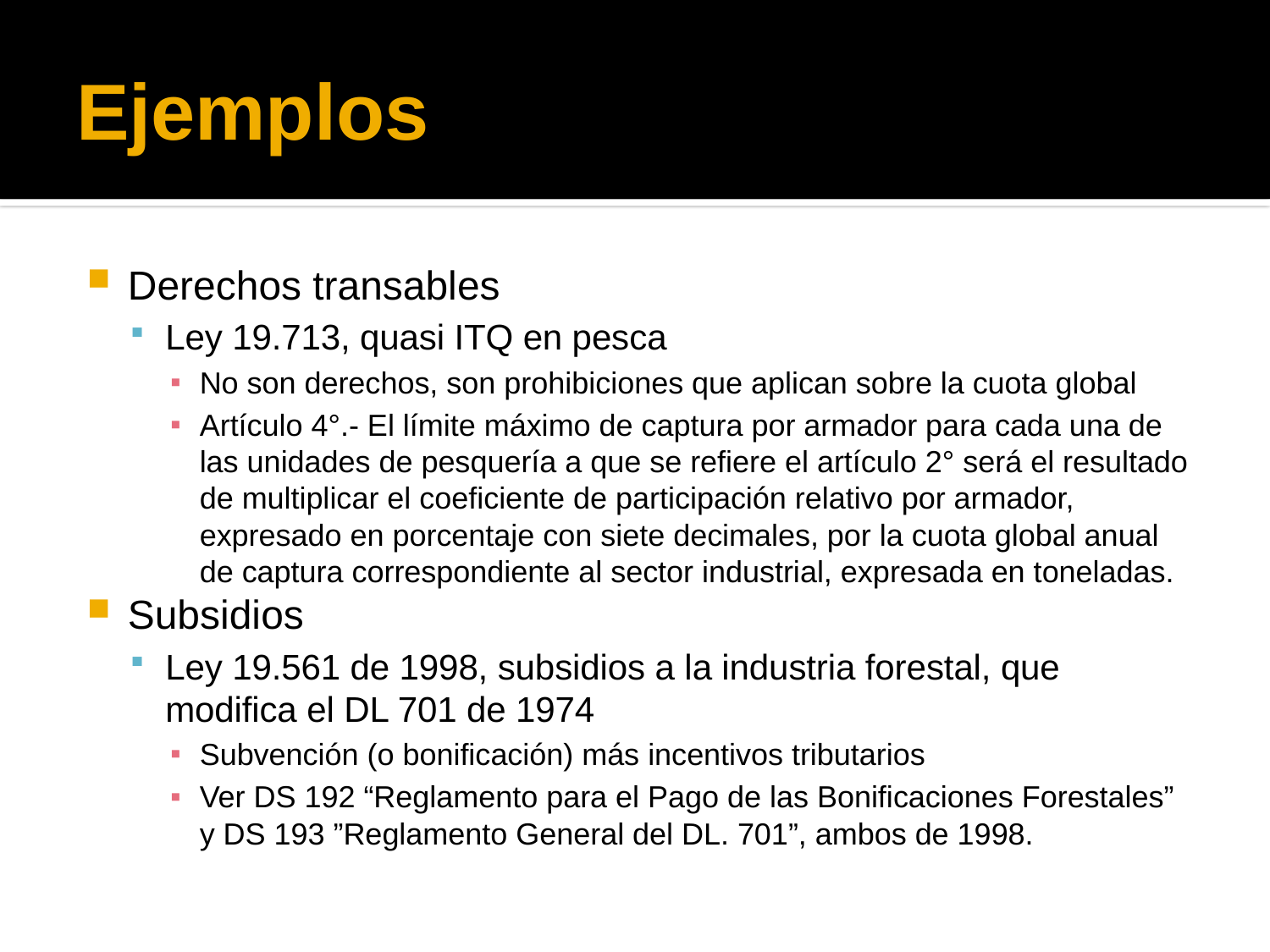

# Ejemplos
Derechos transables
Ley 19.713, quasi ITQ en pesca
No son derechos, son prohibiciones que aplican sobre la cuota global
Artículo 4°.- El límite máximo de captura por armador para cada una de las unidades de pesquería a que se refiere el artículo 2° será el resultado de multiplicar el coeficiente de participación relativo por armador, expresado en porcentaje con siete decimales, por la cuota global anual de captura correspondiente al sector industrial, expresada en toneladas.
Subsidios
Ley 19.561 de 1998, subsidios a la industria forestal, que modifica el DL 701 de 1974
Subvención (o bonificación) más incentivos tributarios
Ver DS 192 “Reglamento para el Pago de las Bonificaciones Forestales” y DS 193 ”Reglamento General del DL. 701”, ambos de 1998.